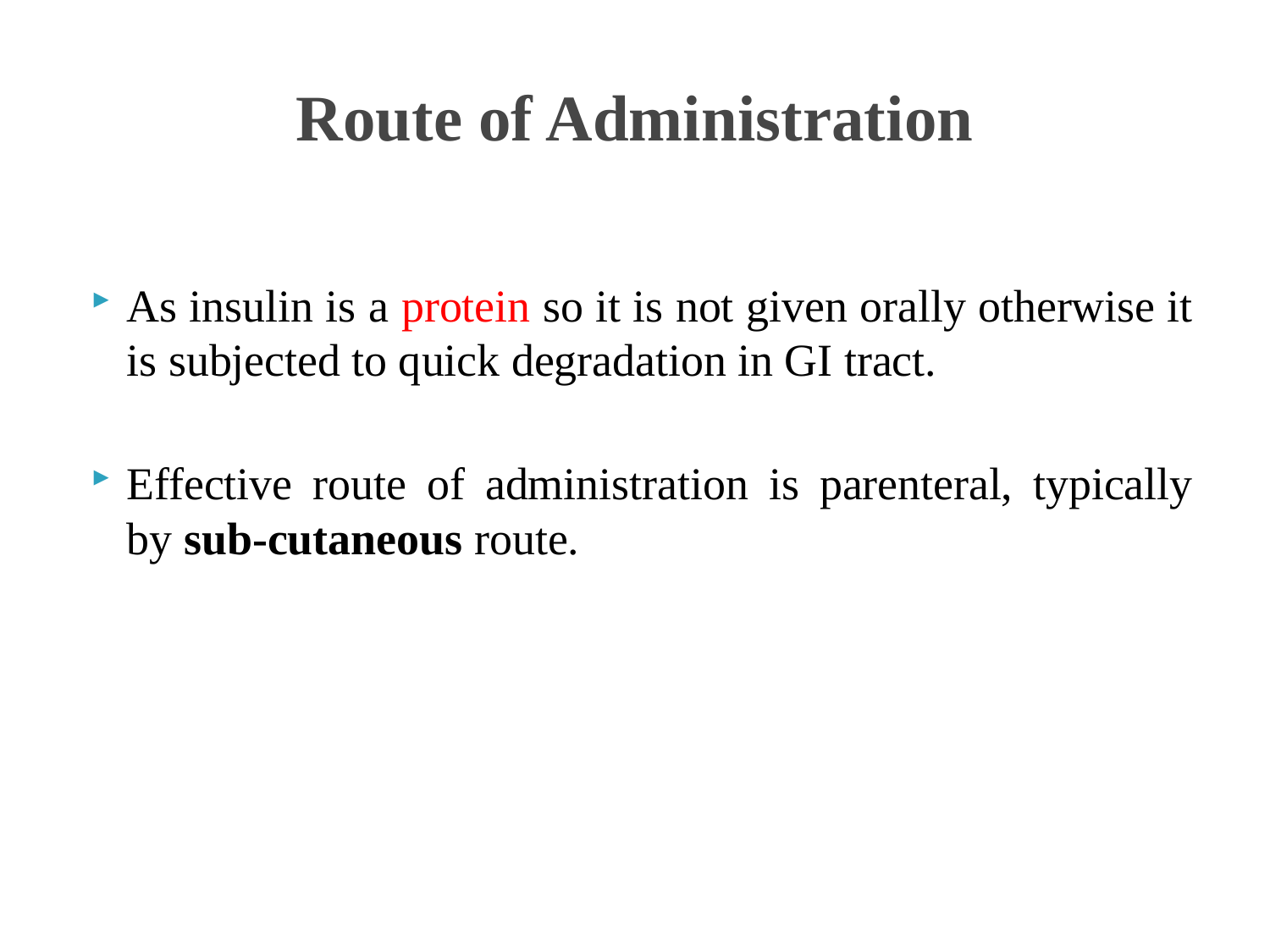

# Route of Administration

As insulin is a protein so it is not given orally otherwise it is subjected to quick degradation in GI tract.

Effective route of administration is parenteral, typically by sub-cutaneous route.